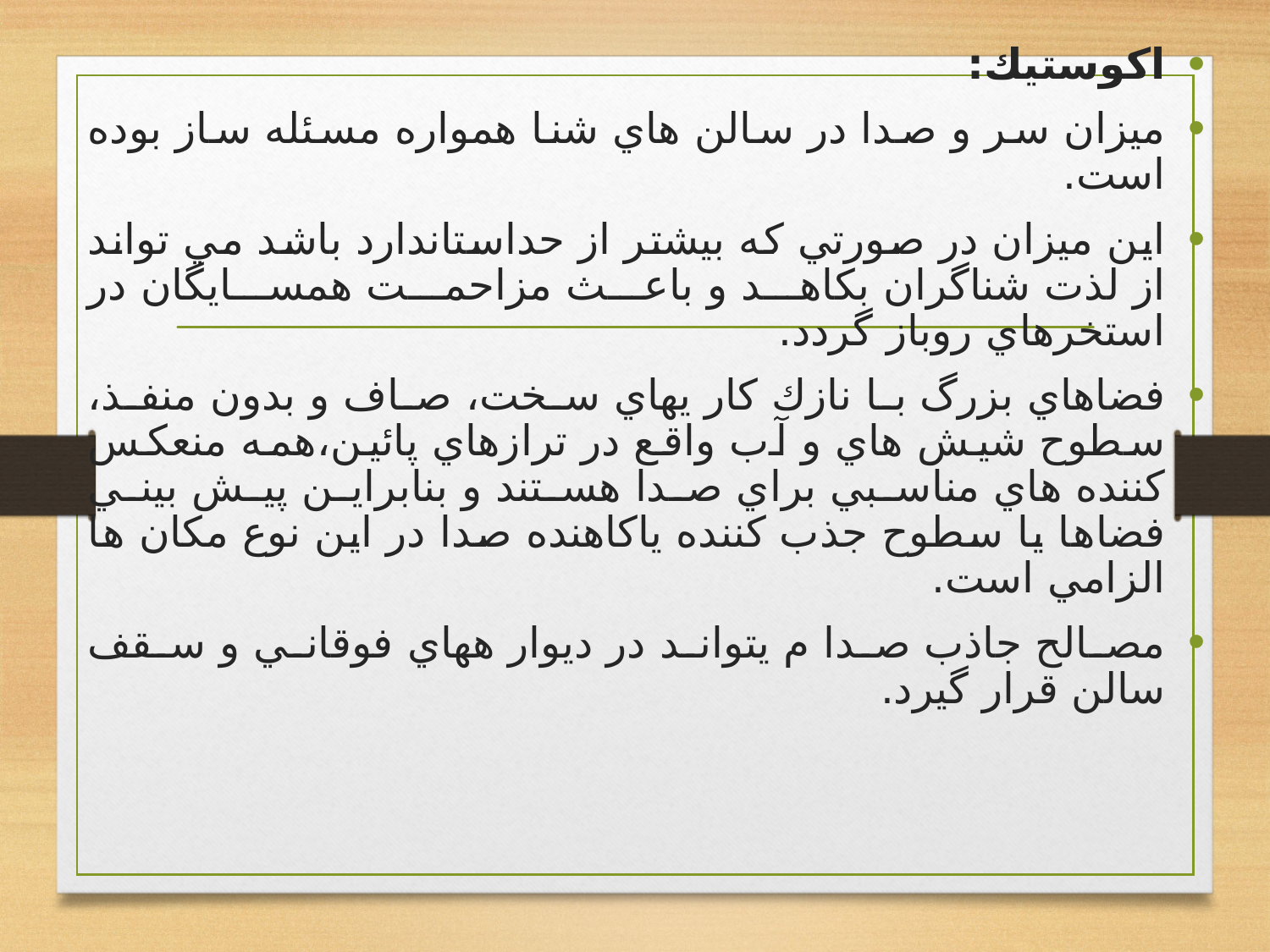

اكوستيك:
ميزان سر و صدا در سالن هاي شنا همواره مسئله ساز بوده است.
اين ميزان در صورتي كه بيشتر از حداستاندارد باشد مي تواند از لذت شناگران بكاهد و باعث مزاحمت همسايگان در استخرهاي روباز گردد.
فضاهاي بزرگ با نازك كار يهاي سخت، صاف و بدون منفذ، سطوح شيش هاي و آب واقع در ترازهاي پائين،همه منعكس كننده هاي مناسبي براي صدا هستند و بنابراين پيش بيني فضاها يا سطوح جذب كننده ياكاهنده صدا در اين نوع مكان ها الزامي است.
مصالح جاذب صدا م يتواند در ديوار ههاي فوقاني و سقف سالن قرار گيرد.